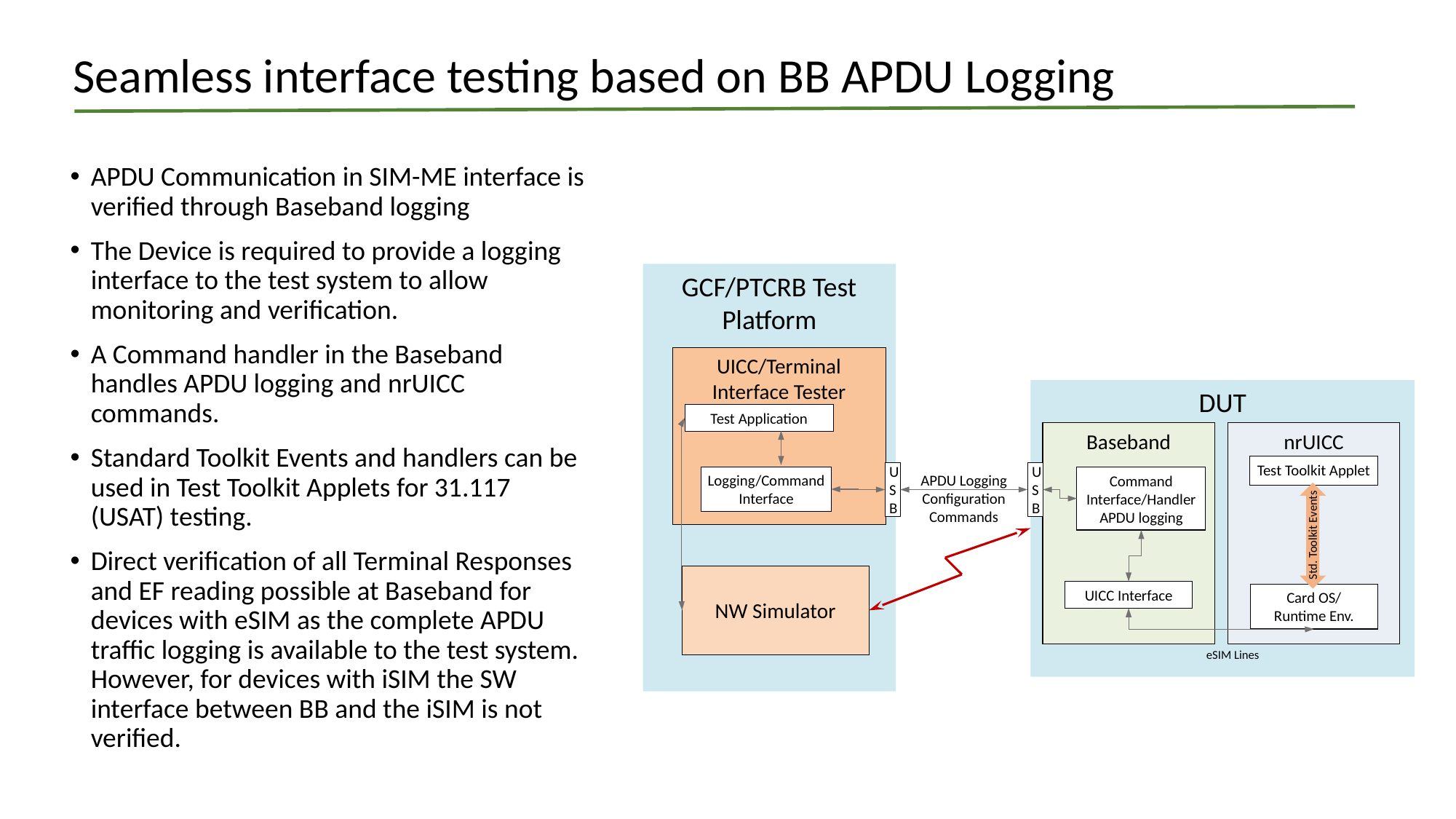

# Seamless interface testing based on BB APDU Logging
APDU Communication in SIM-ME interface is verified through Baseband logging
The Device is required to provide a logging interface to the test system to allow monitoring and verification.
A Command handler in the Baseband handles APDU logging and nrUICC commands.
Standard Toolkit Events and handlers can be used in Test Toolkit Applets for 31.117 (USAT) testing.
Direct verification of all Terminal Responses and EF reading possible at Baseband for devices with eSIM as the complete APDU traffic logging is available to the test system. However, for devices with iSIM the SW interface between BB and the iSIM is not verified.
GCF/PTCRB Test Platform
UICC/Terminal Interface Tester

DUT
Test Application
Baseband
nrUICC
Test Toolkit Applet
U
S
B
U
S
B
Logging/Command Interface
Command Interface/Handler APDU logging
APDU Logging
Configuration
Commands

Std. Toolkit Events
Std. Toolkit Events

NW Simulator
UICC Interface
Card OS/
Runtime Env.
UICC interface
eSIM Lines